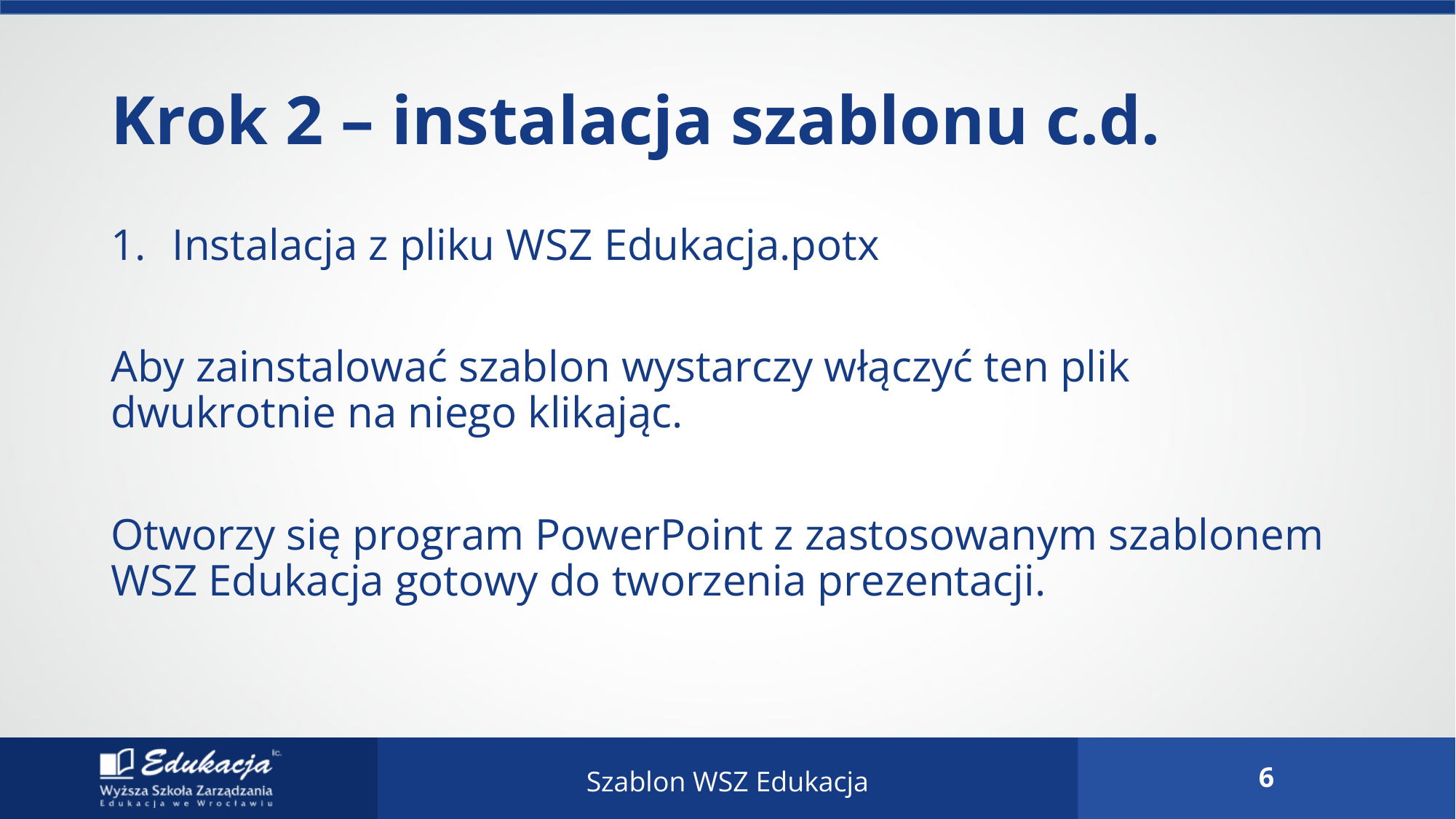

# Krok 2 – instalacja szablonu c.d.
Instalacja z pliku WSZ Edukacja.potx

Aby zainstalować szablon wystarczy włączyć ten plik dwukrotnie na niego klikając.

Otworzy się program PowerPoint z zastosowanym szablonem WSZ Edukacja gotowy do tworzenia prezentacji.
Szablon WSZ Edukacja